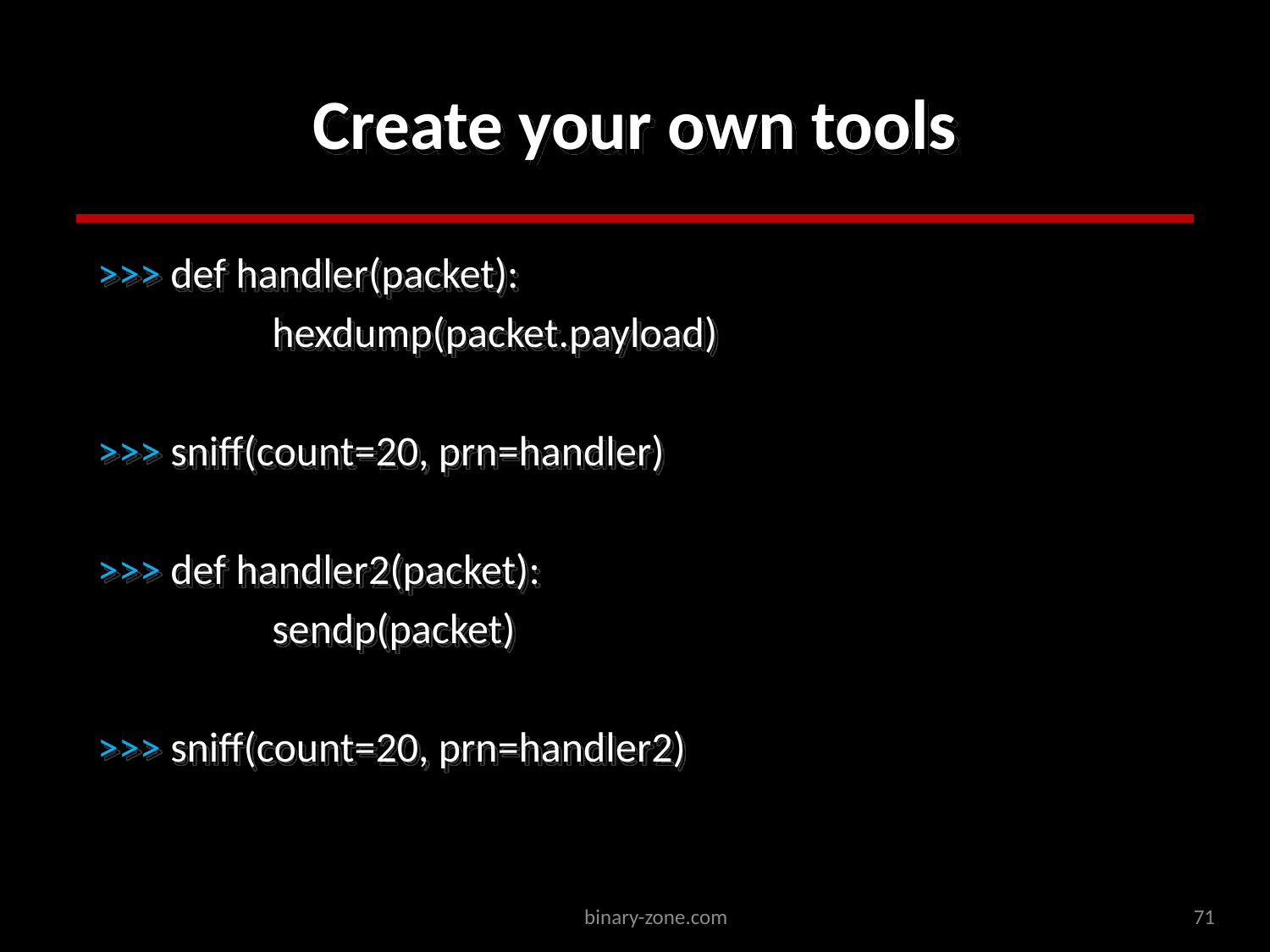

# Create your own tools
>>> def handler(packet):
		hexdump(packet.payload)

>>> sniff(count=20, prn=handler)

>>> def handler2(packet):
		sendp(packet)

>>> sniff(count=20, prn=handler2)